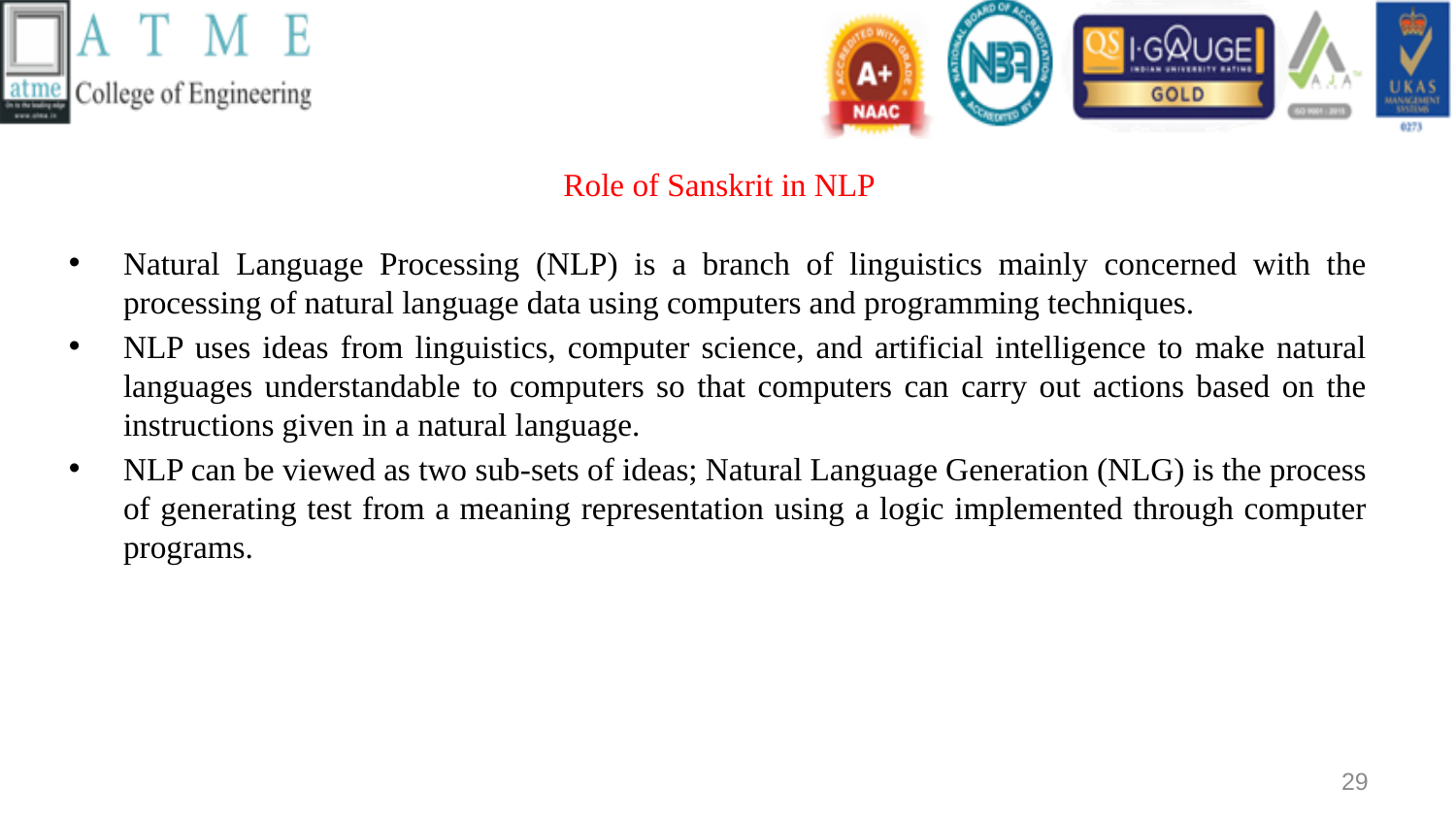

# Role of Sanskrit in NLP
Natural Language Processing (NLP) is a branch of linguistics mainly concerned with the processing of natural language data using computers and programming techniques.
NLP uses ideas from linguistics, computer science, and artificial intelligence to make natural languages understandable to computers so that computers can carry out actions based on the instructions given in a natural language.
NLP can be viewed as two sub-sets of ideas; Natural Language Generation (NLG) is the process of generating test from a meaning representation using a logic implemented through computer programs.
29